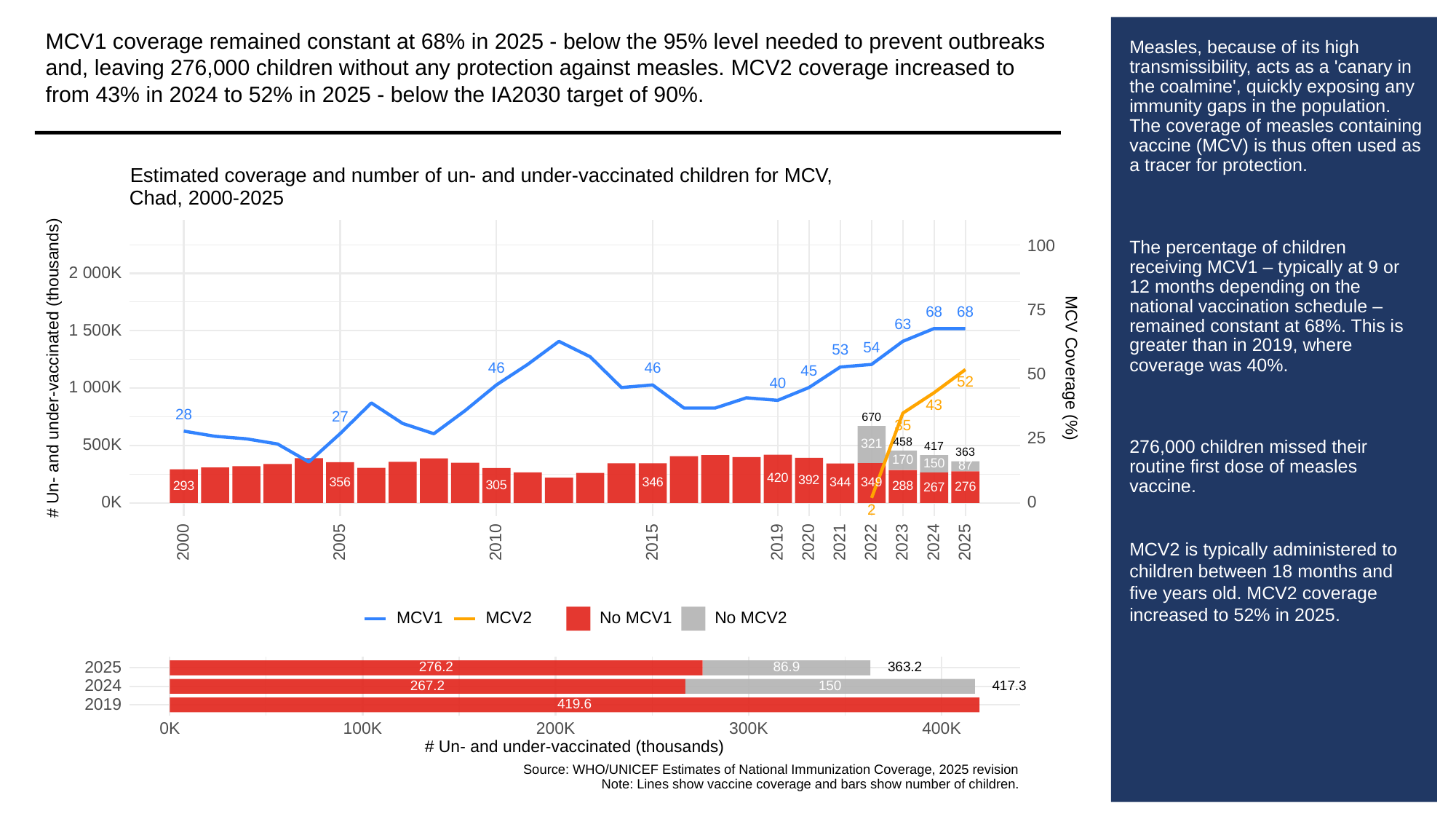

MCV1 coverage remained constant at 68% in 2025 - below the 95% level needed to prevent outbreaks and, leaving 276,000 children without any protection against measles. MCV2 coverage increased to from 43% in 2024 to 52% in 2025 - below the IA2030 target of 90%.
# Measles, because of its high transmissibility, acts as a 'canary in the coalmine', quickly exposing any immunity gaps in the population. The coverage of measles containing vaccine (MCV) is thus often used as a tracer for protection.

The percentage of children receiving MCV1 – typically at 9 or 12 months depending on the national vaccination schedule – remained constant at 68%. This is greater than in 2019, where coverage was 40%.

276,000 children missed their routine first dose of measles vaccine.

MCV2 is typically administered to children between 18 months and five years old. MCV2 coverage increased to 52% in 2025.

Estimated coverage and number of un- and under-vaccinated children for MCV,
Chad, 2000-2025

100

2 000K

75
68
68
63
1 500K

54
53

# Un- and under-vaccinated (thousands)
MCV Coverage (%)
46
46
45
50

52
40
1 000K

43
28
27
670

35

25
458
500K
321
417

363

170

150

87

420

392

356
349
346
344
305
293
288
276
267
0K
0

2
2023
2000
2005
2010
2015
2019
2020
2021
2022
2024
2025

MCV1
MCV2
No MCV1
No MCV2

2025
363.2
276.2
86.9

2024
417.3
267.2
150

2019
419.6

300K
0K
100K
200K
400K
# Un- and under-vaccinated (thousands)
Source: WHO/UNICEF Estimates of National Immunization Coverage, 2025 revision
Note: Lines show vaccine coverage and bars show number of children.